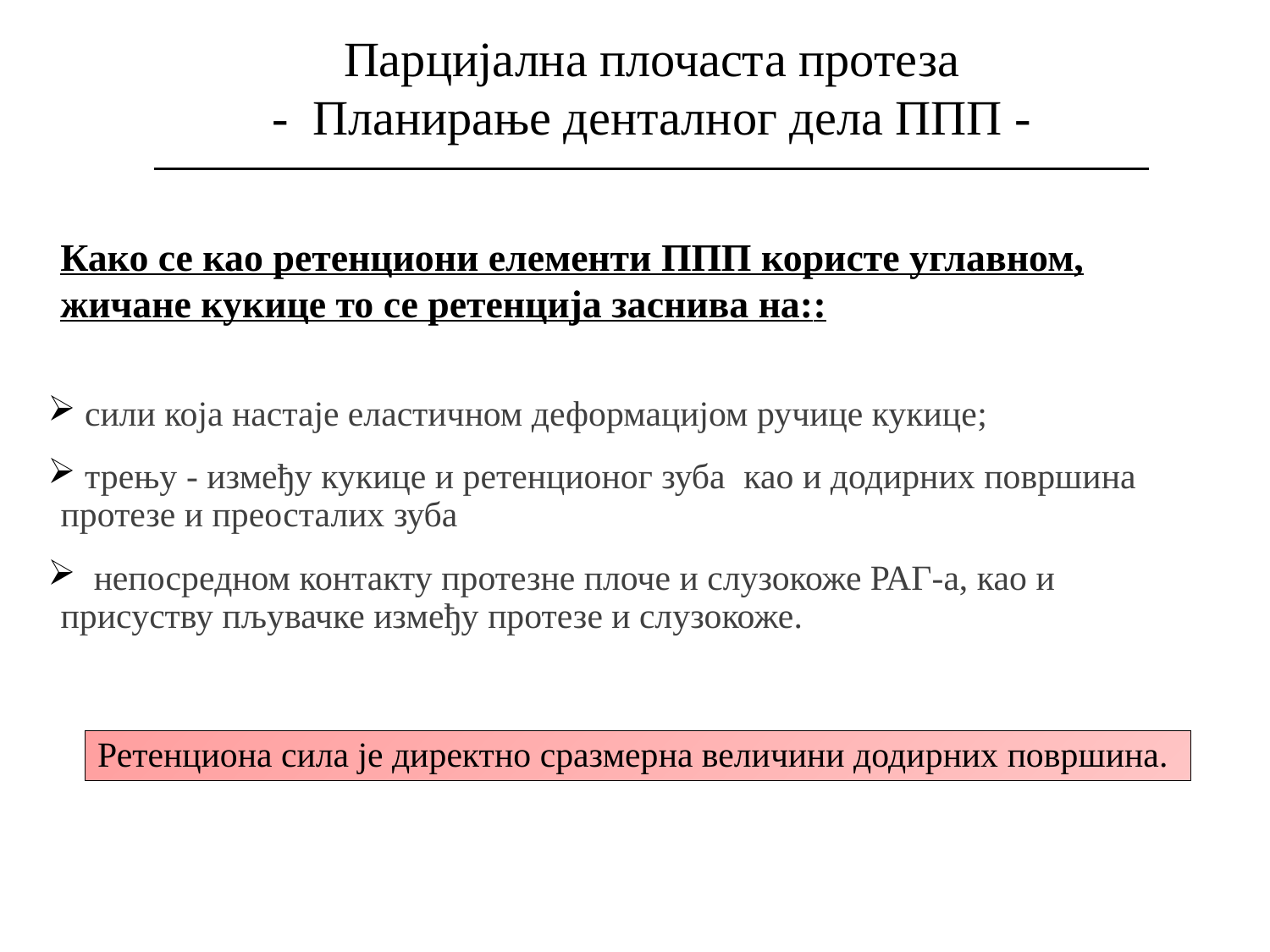

Парцијална плочаста протеза
-  Планирање денталног дела ППП -
Како се као ретенциони елементи ППП користе углавном, жичане кукице то се ретенција заснива на::
 сили која настаје еластичном деформацијом ручице кукице;
 трењу - између кукице и ретенционог зуба  као и додирних површина протезе и преосталих зуба
  непосредном контакту протезне плоче и слузокоже РАГ-а, као и присуству пљувачке између протезе и слузокоже.
Ретенциона сила је директно сразмерна величини додирних површина.